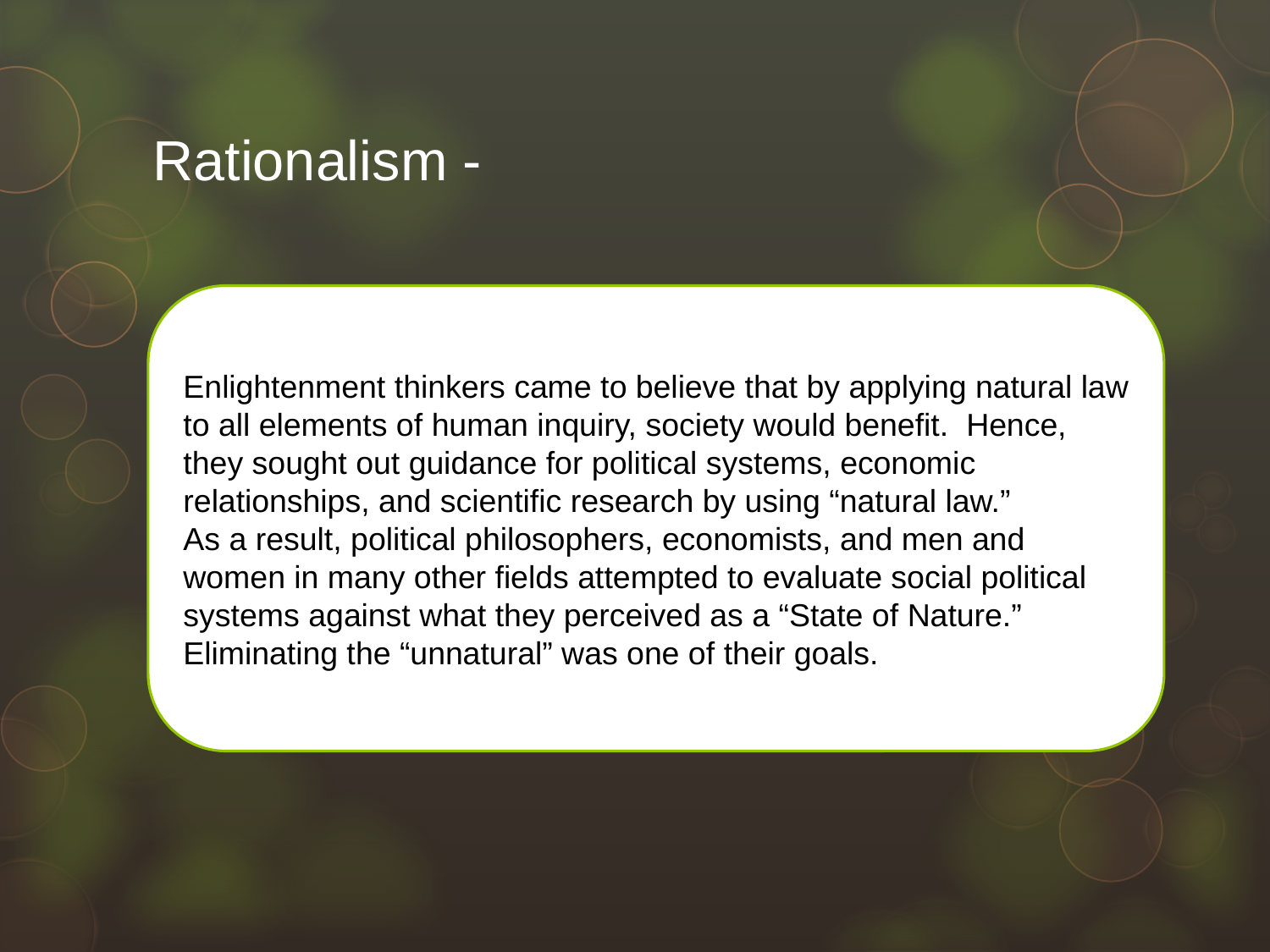

# Rationalism -
Enlightenment thinkers came to believe that by applying natural law to all elements of human inquiry, society would benefit.  Hence, they sought out guidance for political systems, economic relationships, and scientific research by using “natural law.”
As a result, political philosophers, economists, and men and women in many other fields attempted to evaluate social political systems against what they perceived as a “State of Nature.”  Eliminating the “unnatural” was one of their goals.